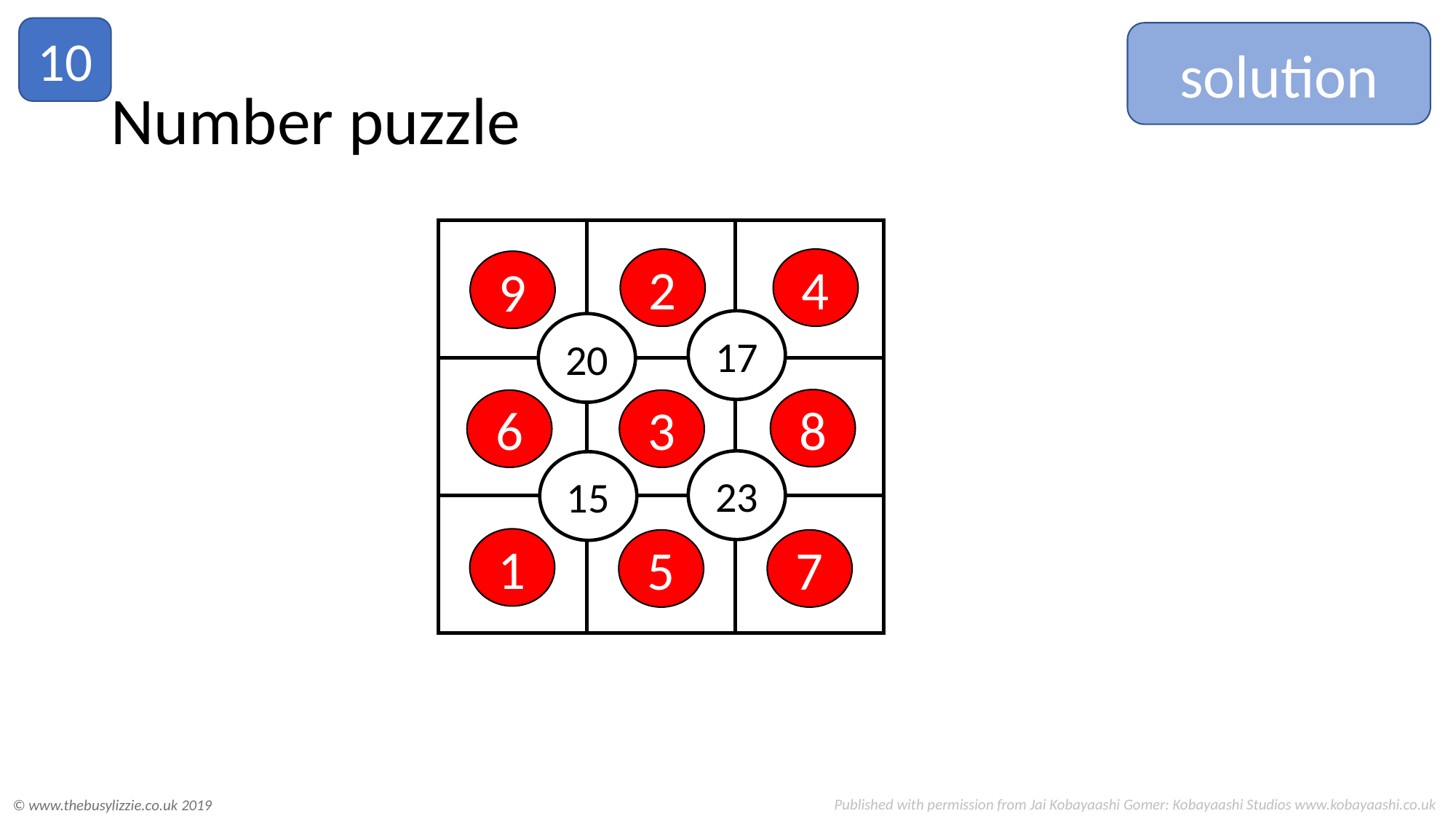

10
solution
# Number puzzle

17
20

23
15

4
2
9
8
3
6
1
5
7
Published with permission from Jai Kobayaashi Gomer: Kobayaashi Studios www.kobayaashi.co.uk
© www.thebusylizzie.co.uk 2019